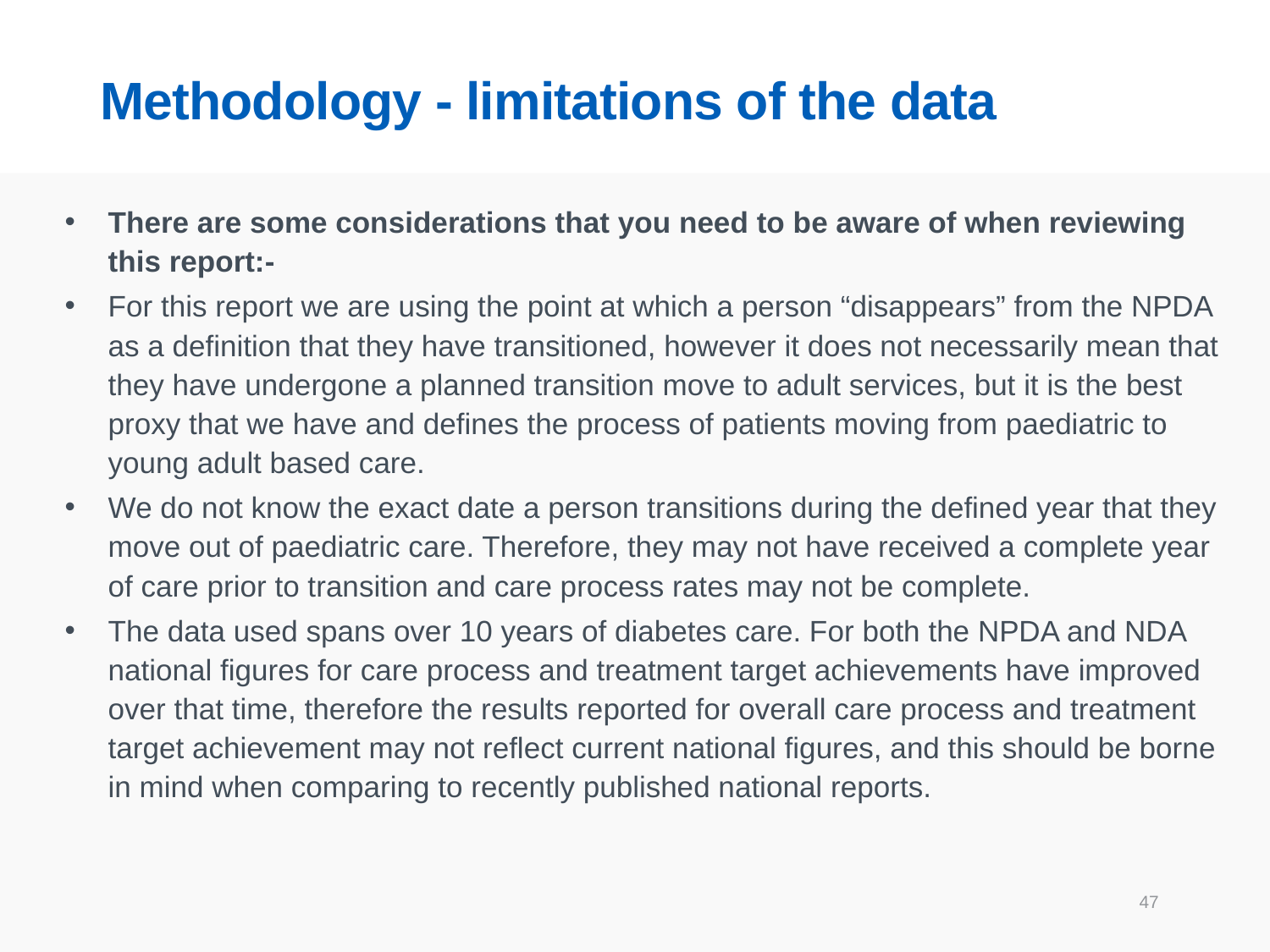

# Methodology - limitations of the data
There are some considerations that you need to be aware of when reviewing this report:-
For this report we are using the point at which a person “disappears” from the NPDA as a definition that they have transitioned, however it does not necessarily mean that they have undergone a planned transition move to adult services, but it is the best proxy that we have and defines the process of patients moving from paediatric to young adult based care.
We do not know the exact date a person transitions during the defined year that they move out of paediatric care. Therefore, they may not have received a complete year of care prior to transition and care process rates may not be complete.
The data used spans over 10 years of diabetes care. For both the NPDA and NDA national figures for care process and treatment target achievements have improved over that time, therefore the results reported for overall care process and treatment target achievement may not reflect current national figures, and this should be borne in mind when comparing to recently published national reports.

47